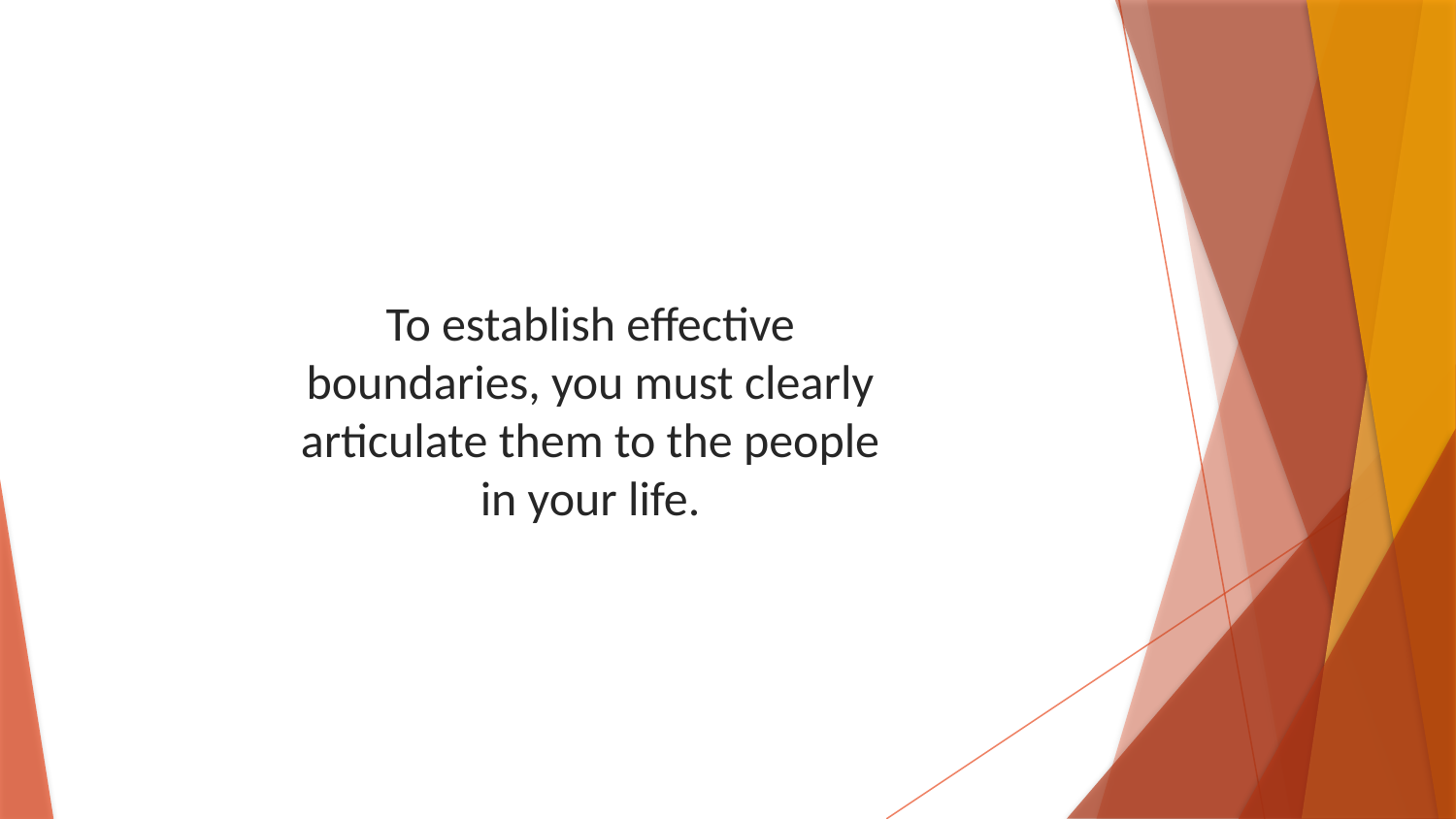

To establish effective boundaries, you must clearly articulate them to the people in your life.